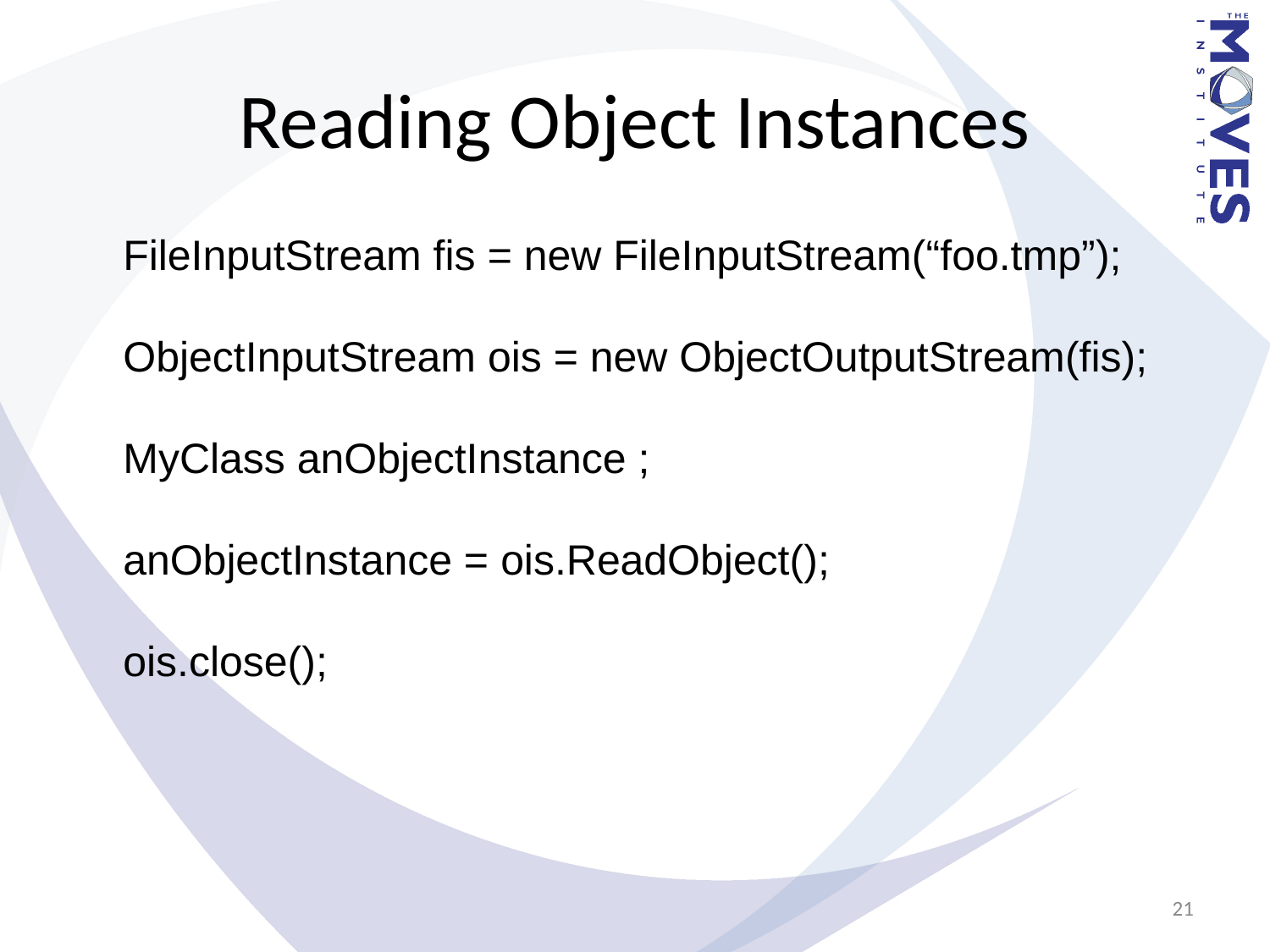

# Reading Object Instances
FileInputStream fis = new FileInputStream(“foo.tmp”);

ObjectInputStream ois = new ObjectOutputStream(fis);

MyClass anObjectInstance ;

anObjectInstance = ois.ReadObject();

ois.close();
21